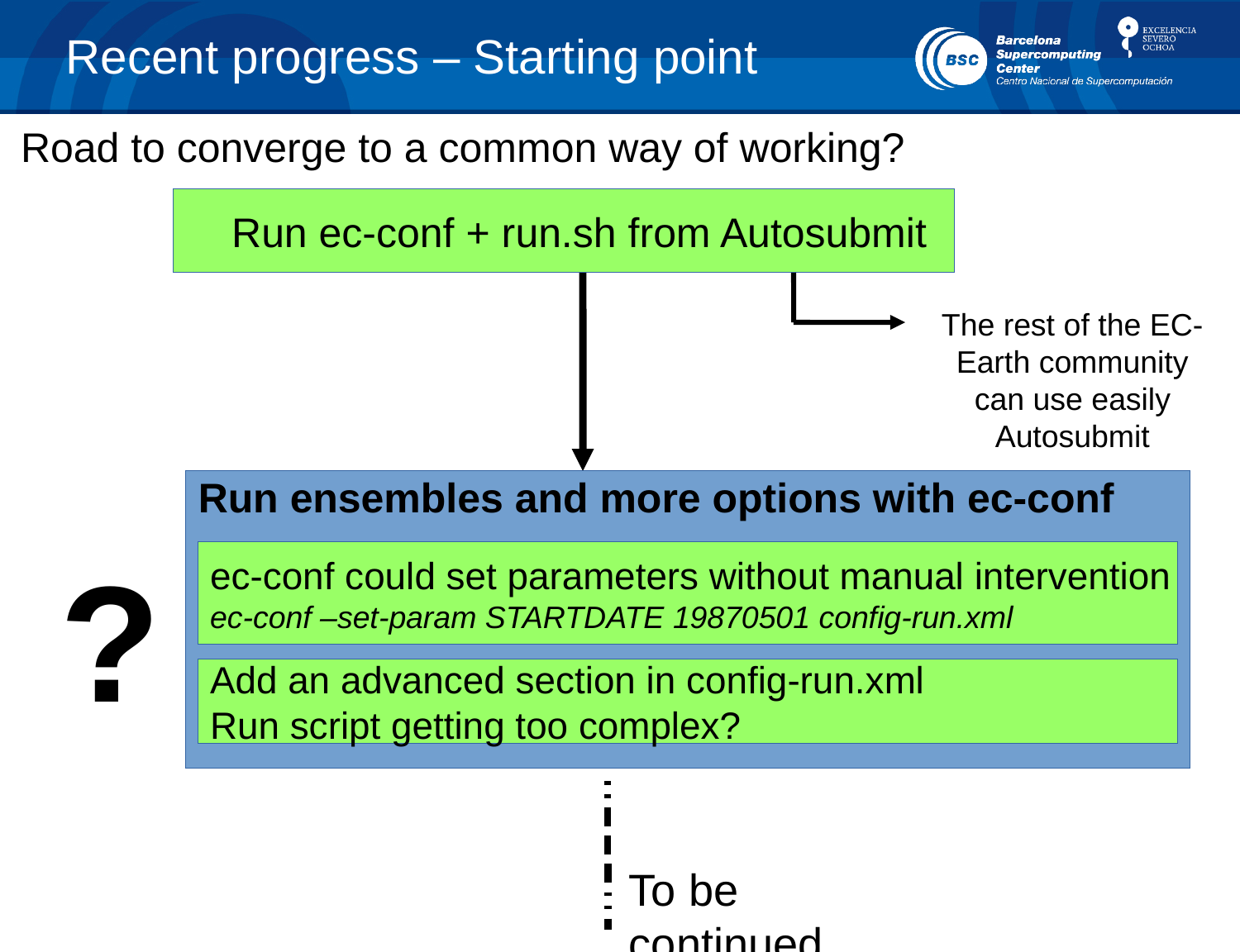

Recent progress – Starting point
Road to converge to a common way of working?
    Run ec-conf + run.sh from Autosubmit

The rest of the EC-Earth community can use easily Autosubmit

Run ensembles and more options with ec-conf

?
ec-conf could set parameters without manual intervention
ec-conf –set-param STARTDATE 19870501 config-run.xml
Add an advanced section in config-run.xml
Run script getting too complex?

To be continued